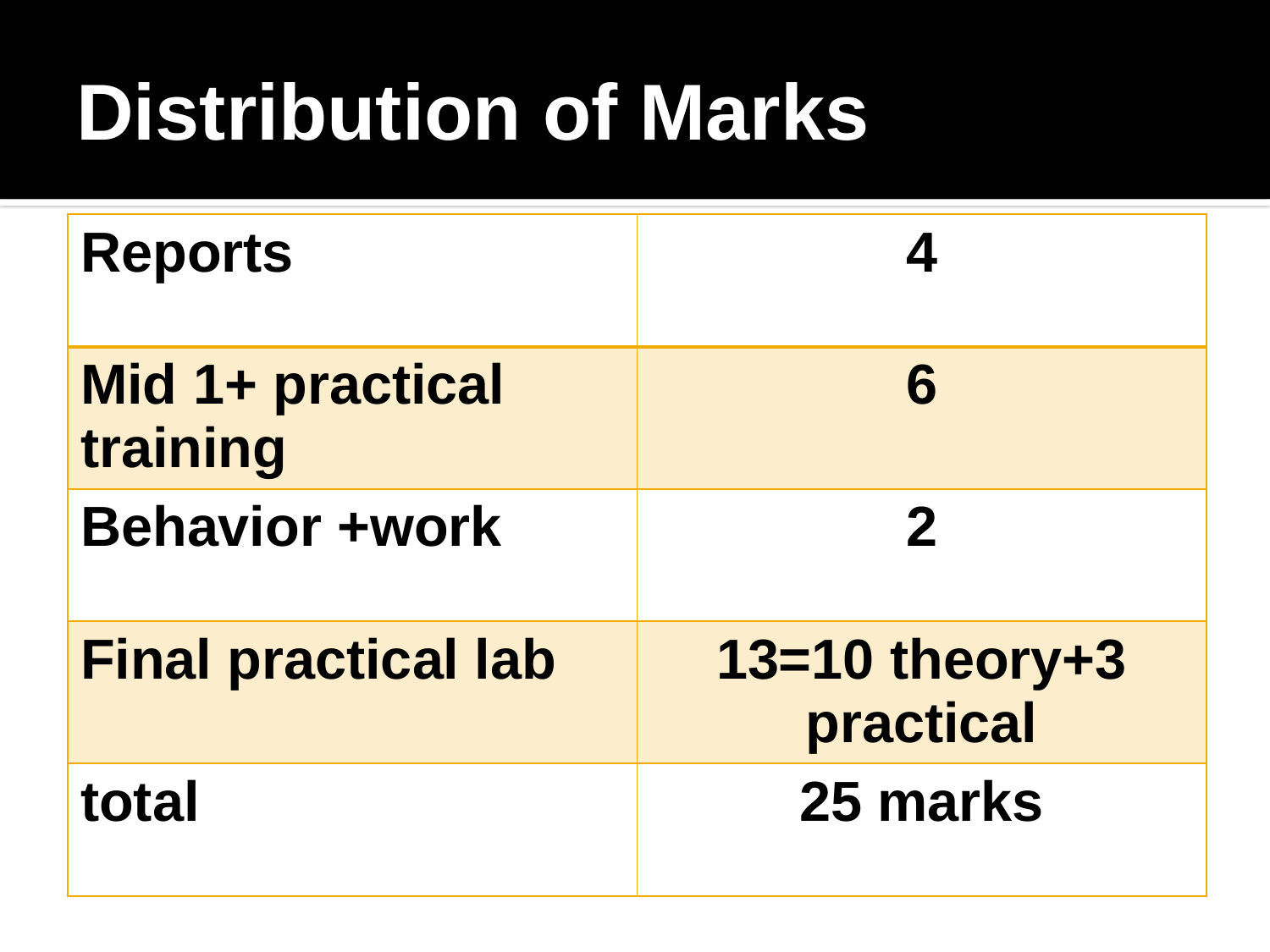

# Distribution of Marks
| Reports | 4 |
| --- | --- |
| Mid 1+ practical training | 6 |
| Behavior +work | 2 |
| Final practical lab | 13=10 theory+3 practical |
| total | 25 marks |